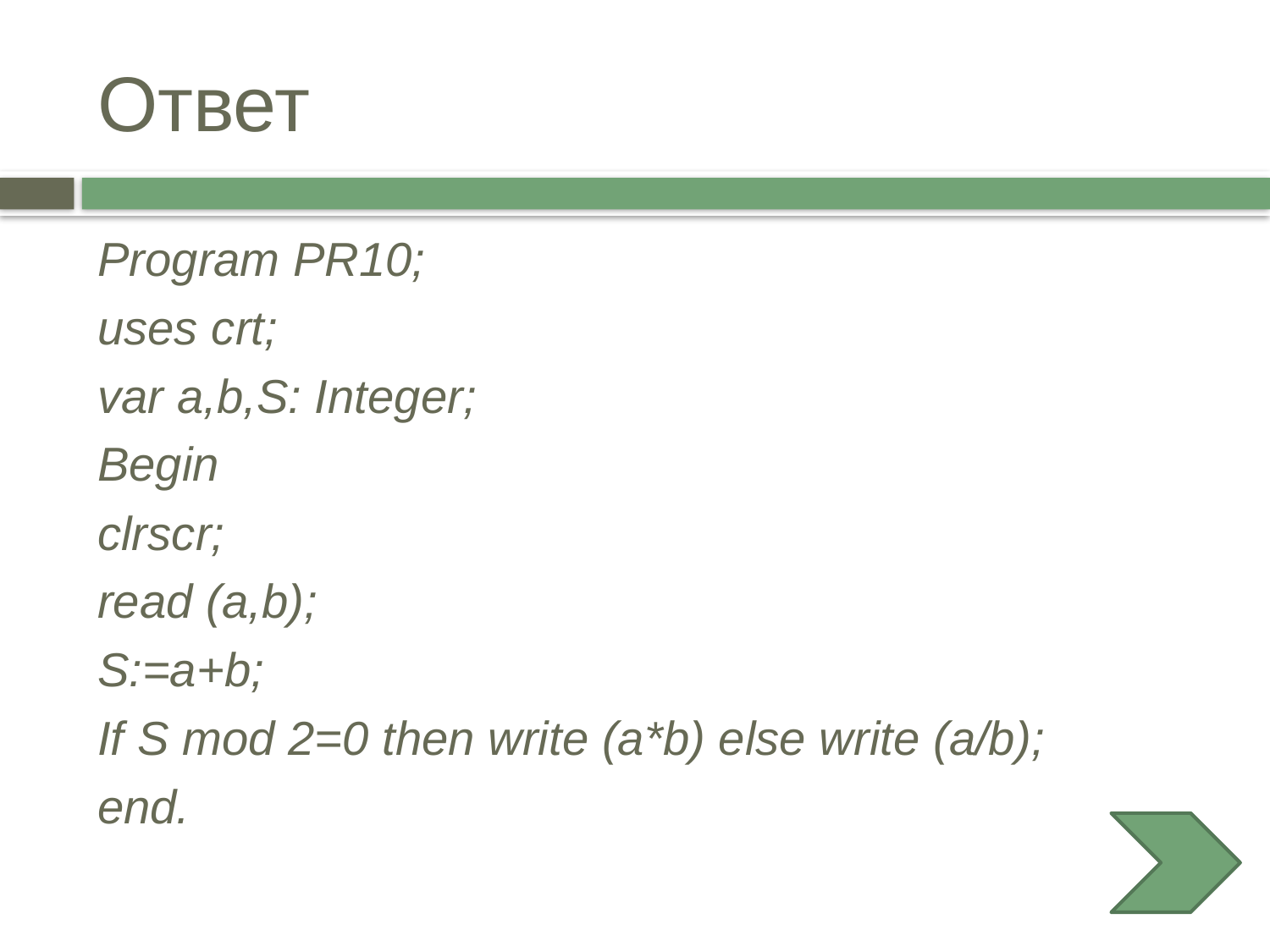

# Ответ
Program PR10;
uses crt;
var a,b,S: Integer;
Begin
clrscr;
read (a,b);
S:=a+b;
If S mod 2=0 then write (a*b) else write (a/b);
end.